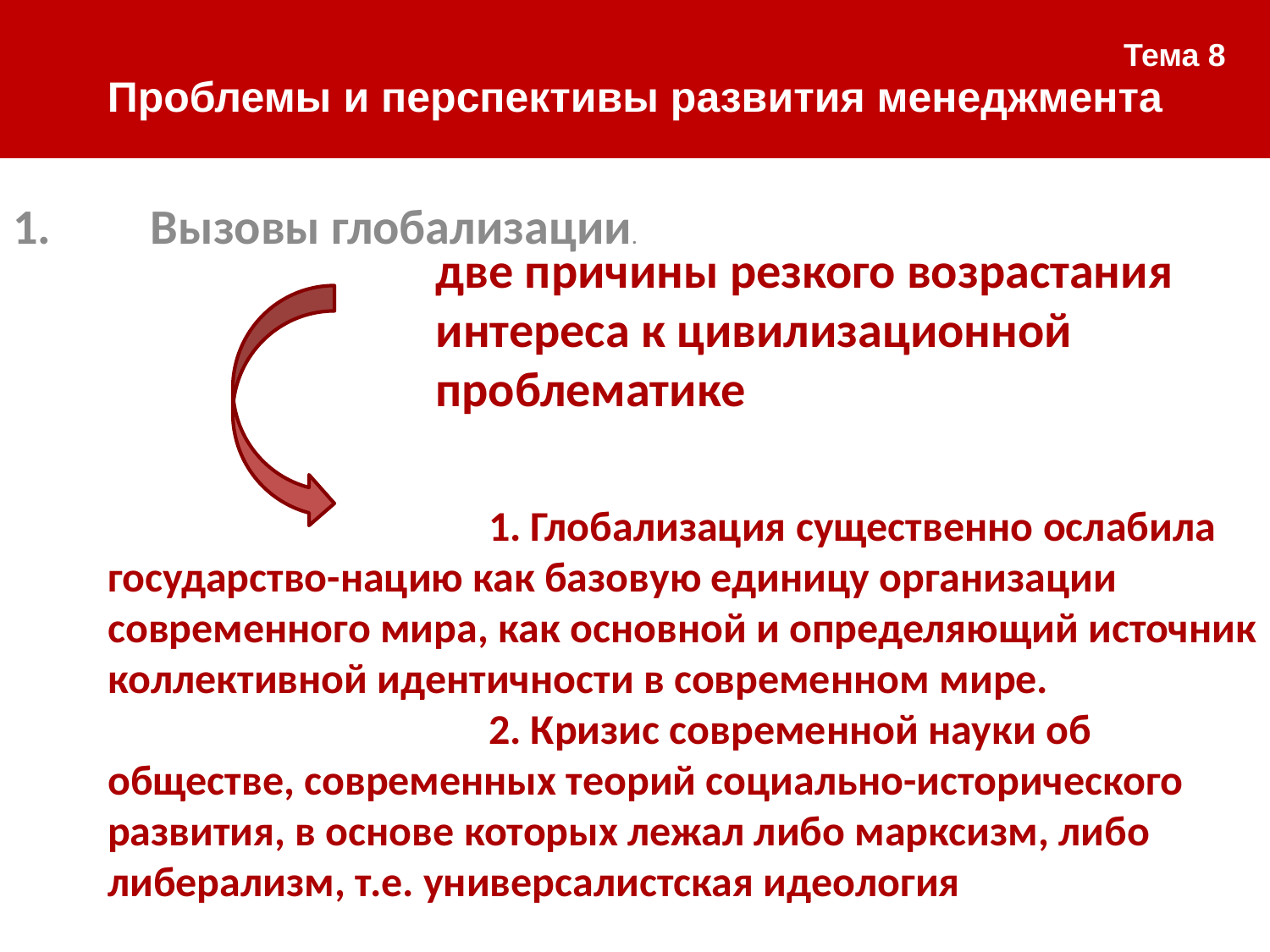

| Тема 8 Проблемы и перспективы развития менеджмента |
| --- |
#
Вызовы глобализации.

две причины резкого возрастания интереса к цивилизационной проблематике

			1. Глобализация существенно ослабила государство-нацию как базовую единицу организации современного мира, как основной и определяющий источник коллективной идентичности в современном мире.
			2. Кризис современной науки об обществе, современных теорий социально-исторического развития, в основе которых лежал либо марксизм, либо либерализм, т.е. универсалистская идеология